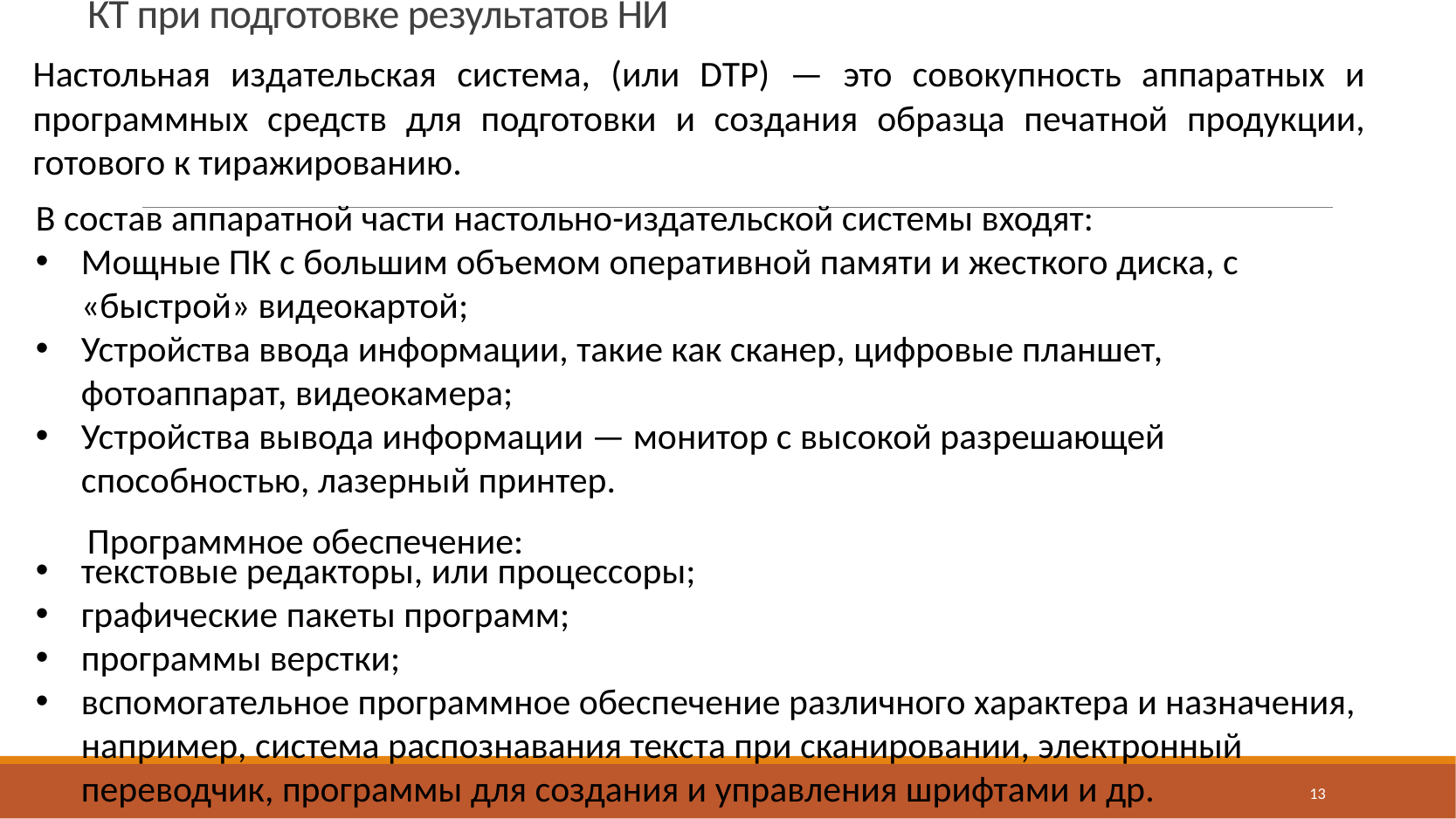

# КТ при подготовке результатов НИ
Настольная издательская система, (или DTP) — это совокупность аппаратных и программных средств для подготовки и создания образца печатной продукции, готового к тиражированию.
В состав аппаратной части настольно-издательской системы входят:
Мощные ПК с большим объемом оперативной памяти и жесткого диска, с «быстрой» видеокартой;
Устройства ввода информации, такие как сканер, цифровые планшет, фотоаппарат, видеокамера;
Устройства вывода информации — монитор с высокой разрешающей способностью, лазерный принтер.
Программное обеспечение:
текстовые редакторы, или процессоры;
графические пакеты программ;
программы верстки;
вспомогательное программное обеспечение различного характера и назначения, например, система распознавания текста при сканировании, электронный переводчик, программы для создания и управления шрифтами и др.

13